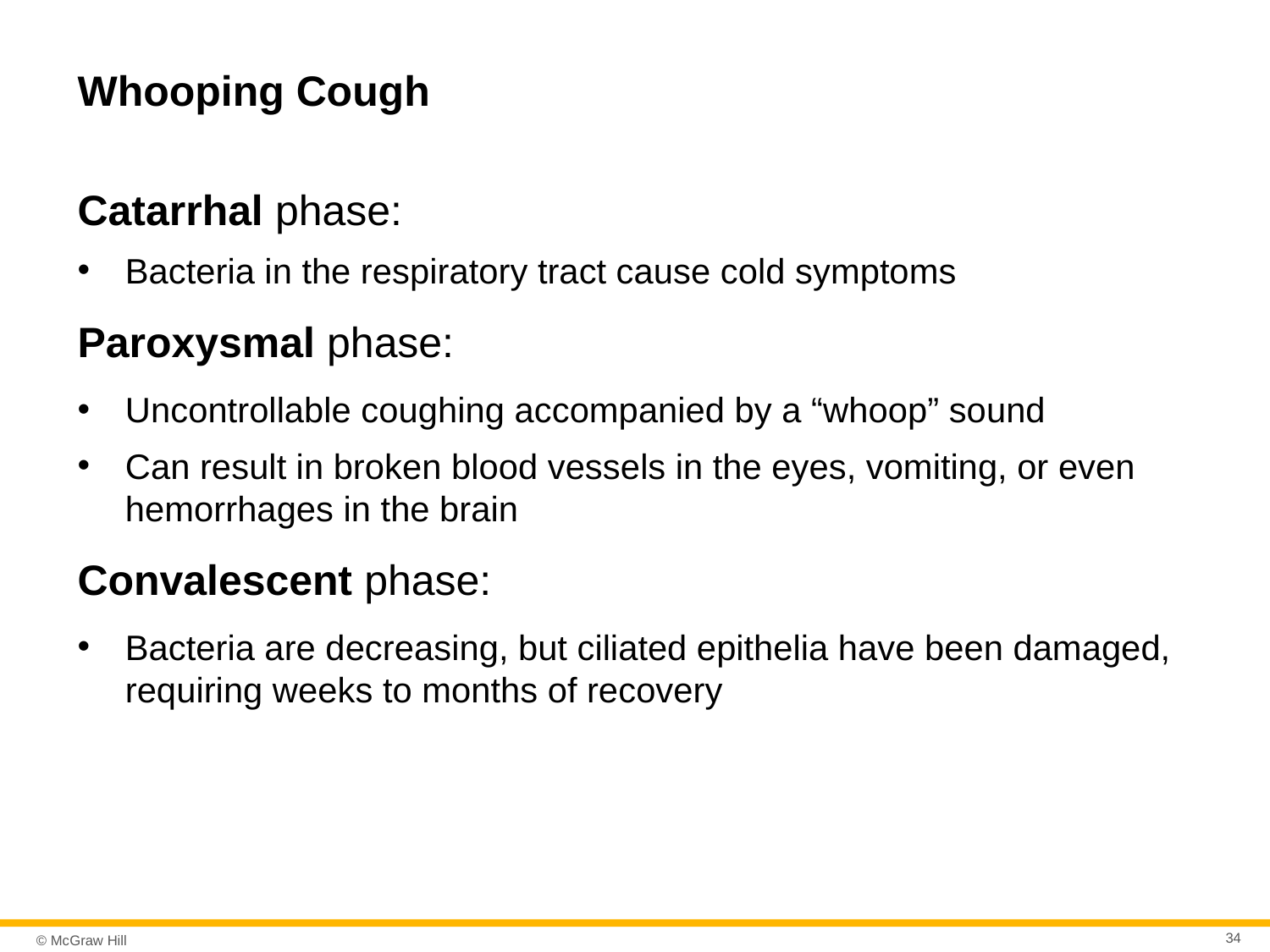

# Whooping Cough
Catarrhal phase:
Bacteria in the respiratory tract cause cold symptoms
Paroxysmal phase:
Uncontrollable coughing accompanied by a “whoop” sound
Can result in broken blood vessels in the eyes, vomiting, or even hemorrhages in the brain
Convalescent phase:
Bacteria are decreasing, but ciliated epithelia have been damaged, requiring weeks to months of recovery